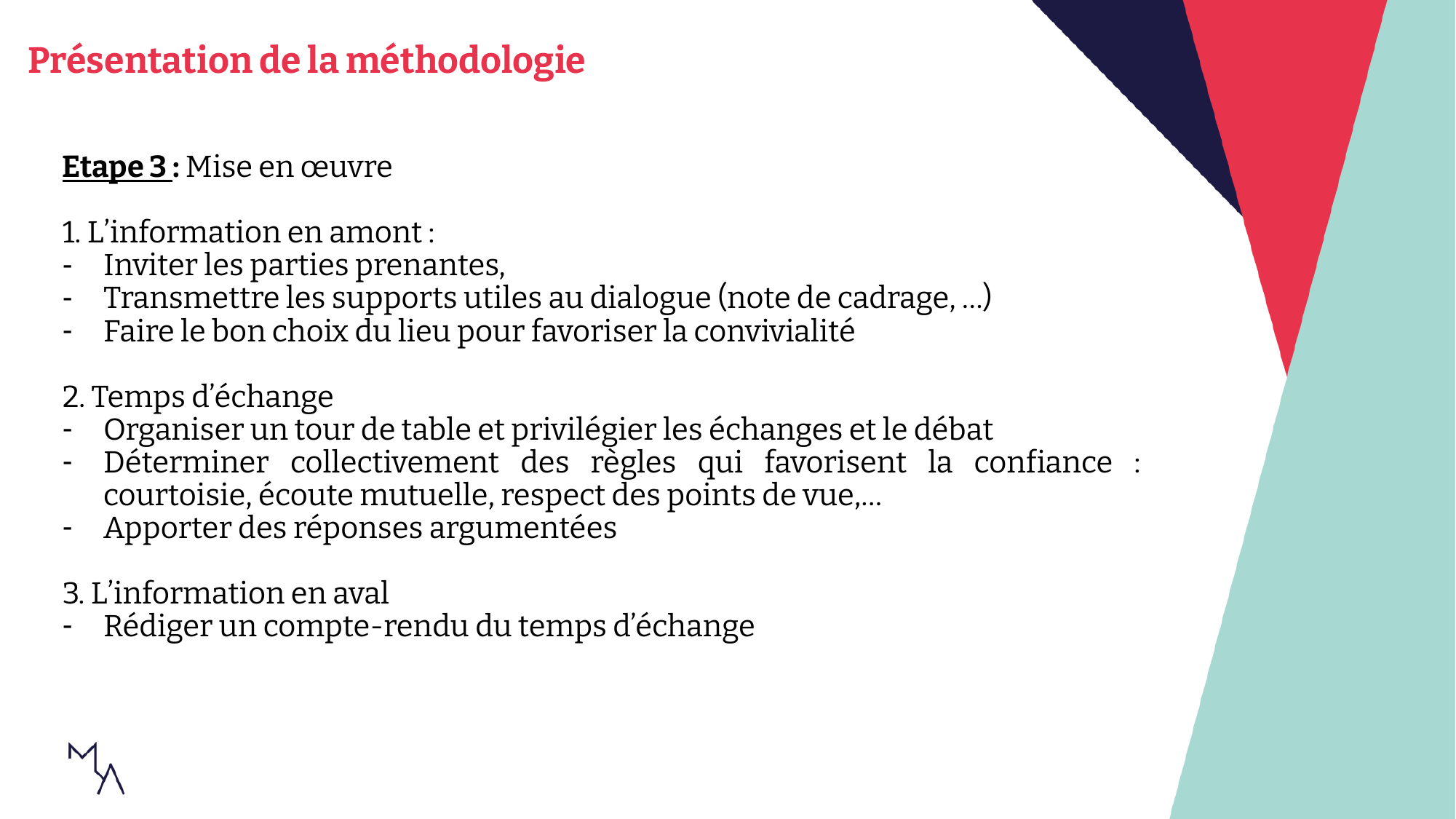

Présentation de la méthodologie
Etape 3 : Mise en œuvre

1. L’information en amont :
Inviter les parties prenantes,
Transmettre les supports utiles au dialogue (note de cadrage, …)
Faire le bon choix du lieu pour favoriser la convivialité

2. Temps d’échange
Organiser un tour de table et privilégier les échanges et le débat
Déterminer collectivement des règles qui favorisent la confiance : courtoisie, écoute mutuelle, respect des points de vue,…
Apporter des réponses argumentées

3. L’information en aval
Rédiger un compte-rendu du temps d’échange